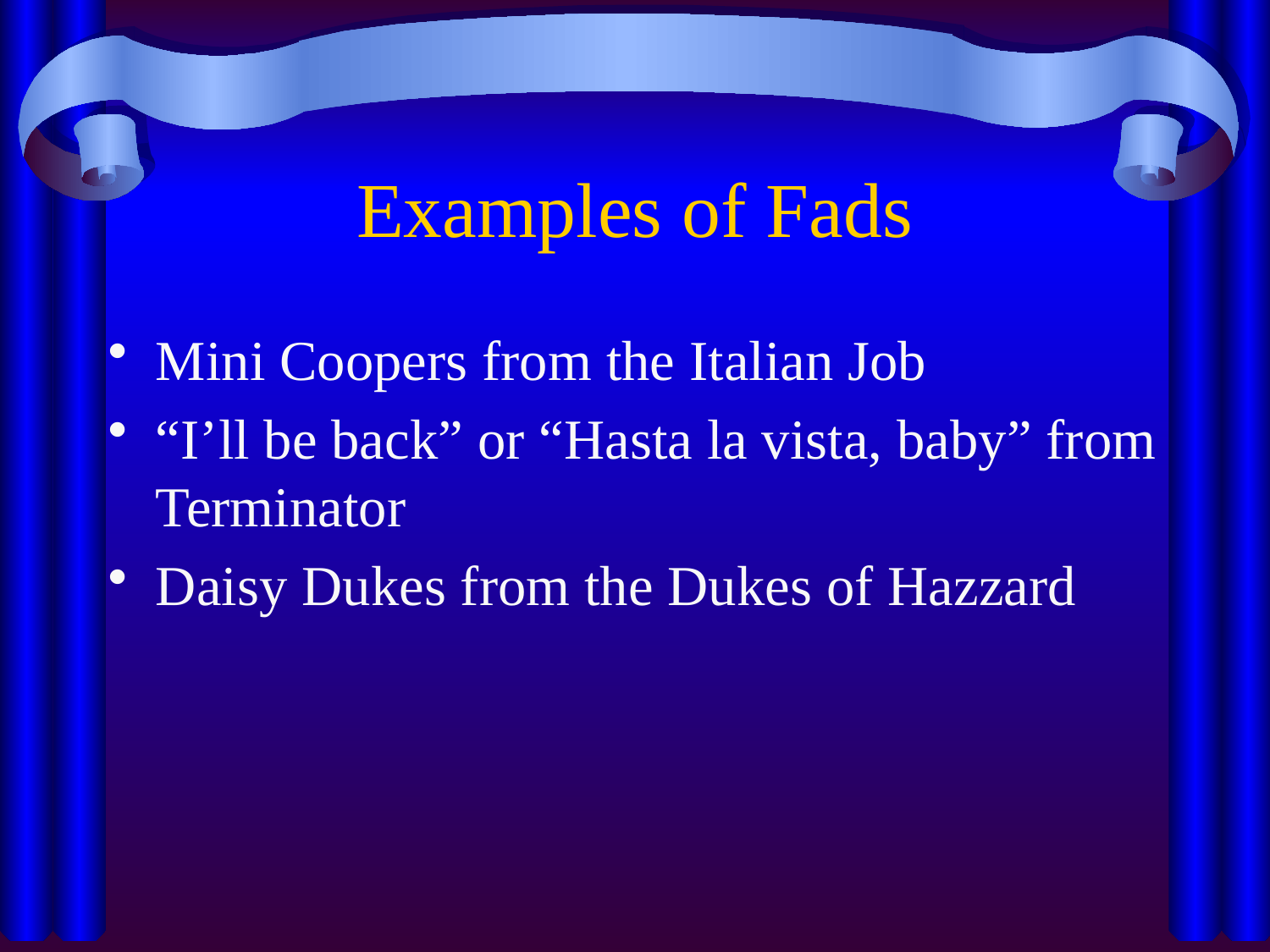

# Examples of Fads
Mini Coopers from the Italian Job
“I’ll be back” or “Hasta la vista, baby” from Terminator
Daisy Dukes from the Dukes of Hazzard